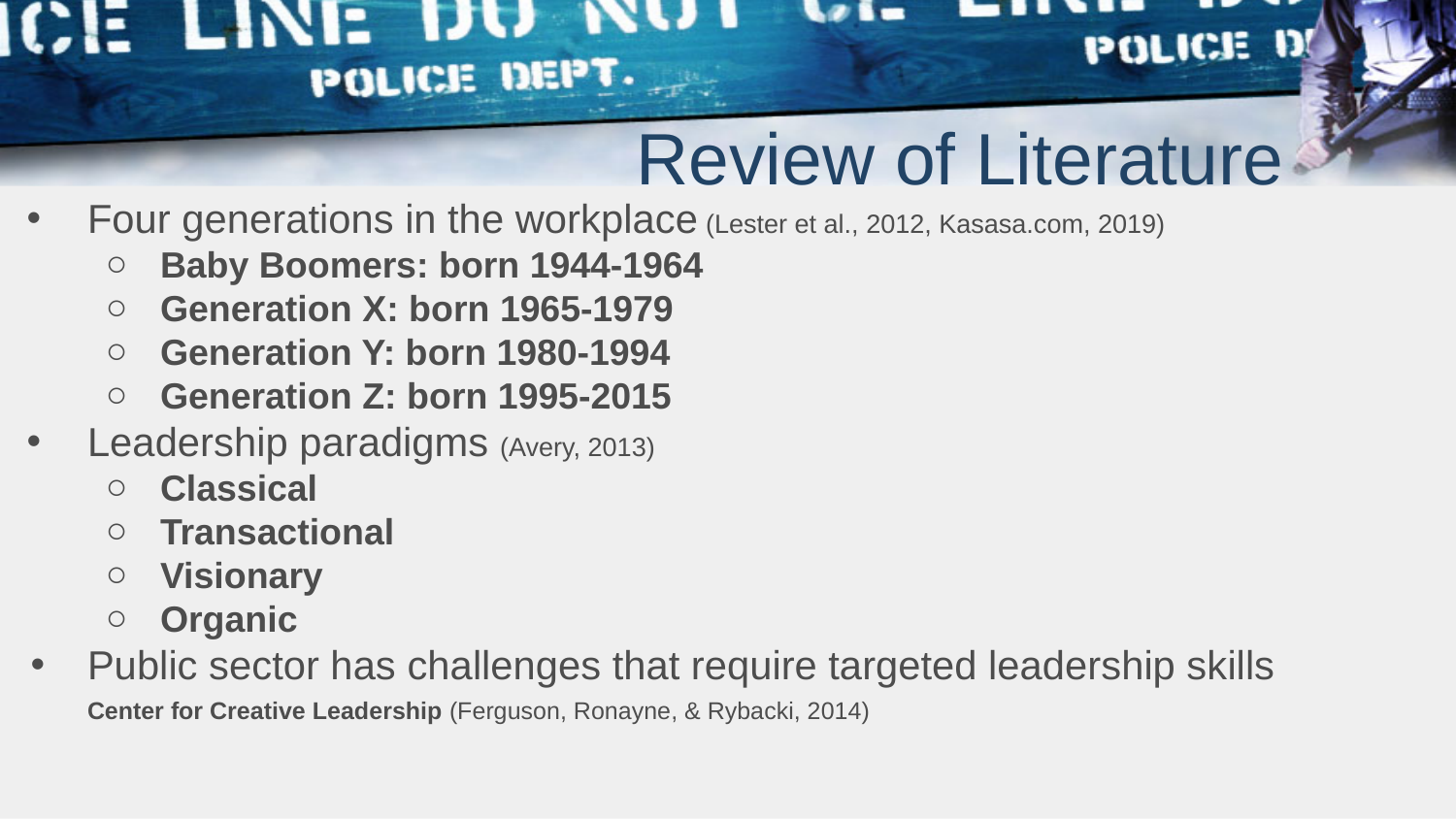

# Review of Literature
Four generations in the workplace (Lester et al., 2012, Kasasa.com, 2019)
Baby Boomers: born 1944-1964
Generation X: born 1965-1979
Generation Y: born 1980-1994
Generation Z: born 1995-2015
Leadership paradigms (Avery, 2013)
Classical
Transactional
Visionary
Organic
Public sector has challenges that require targeted leadership skills
Center for Creative Leadership (Ferguson, Ronayne, & Rybacki, 2014)